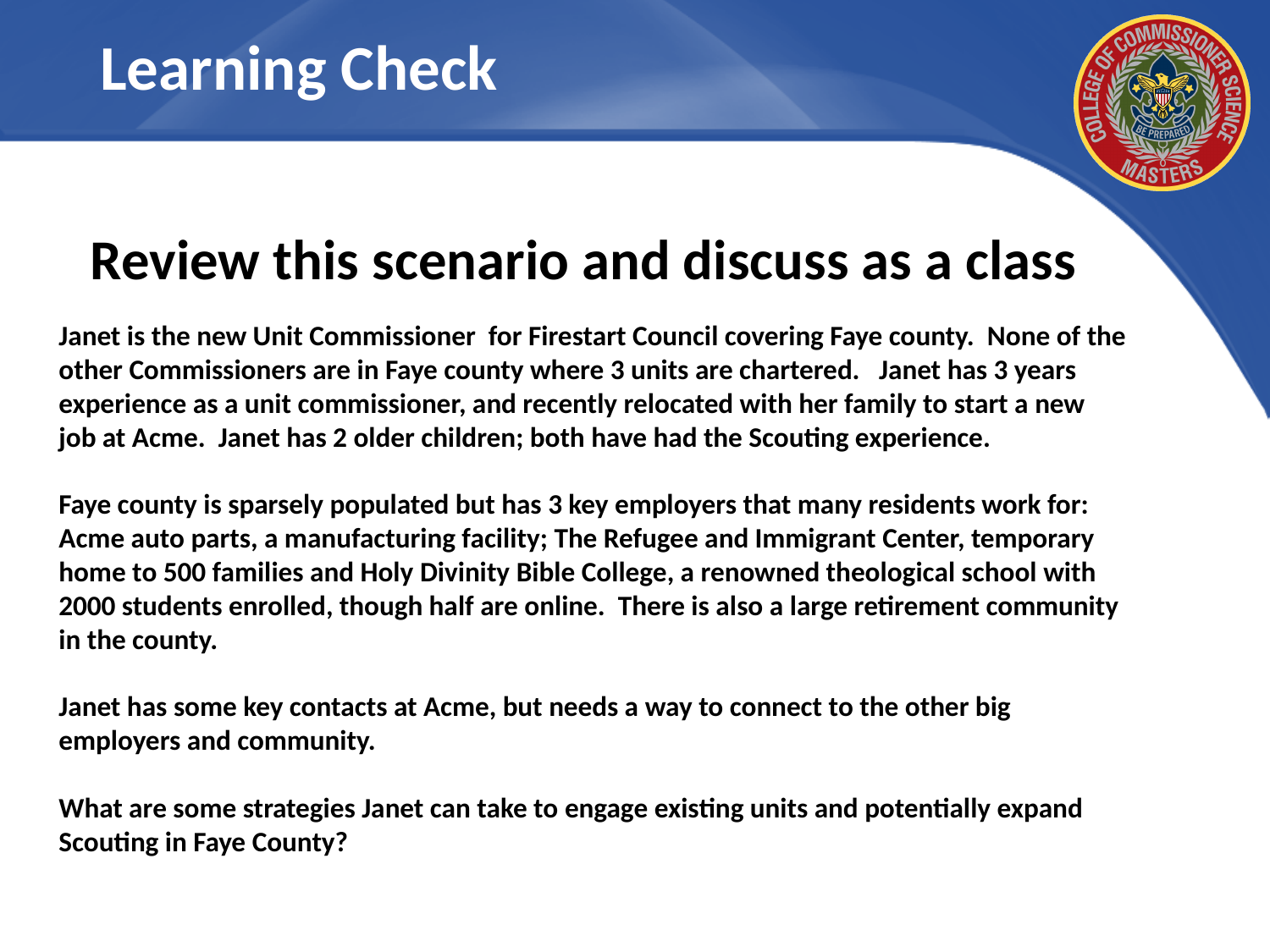

# Learning Check
Review this scenario and discuss as a class

Janet is the new Unit Commissioner  for Firestart Council covering Faye county.  None of the other Commissioners are in Faye county where 3 units are chartered.   Janet has 3 years experience as a unit commissioner, and recently relocated with her family to start a new job at Acme.  Janet has 2 older children; both have had the Scouting experience.

Faye county is sparsely populated but has 3 key employers that many residents work for:  Acme auto parts, a manufacturing facility; The Refugee and Immigrant Center, temporary home to 500 families and Holy Divinity Bible College, a renowned theological school with 2000 students enrolled, though half are online.  There is also a large retirement community in the county.

Janet has some key contacts at Acme, but needs a way to connect to the other big employers and community.

What are some strategies Janet can take to engage existing units and potentially expand Scouting in Faye County?